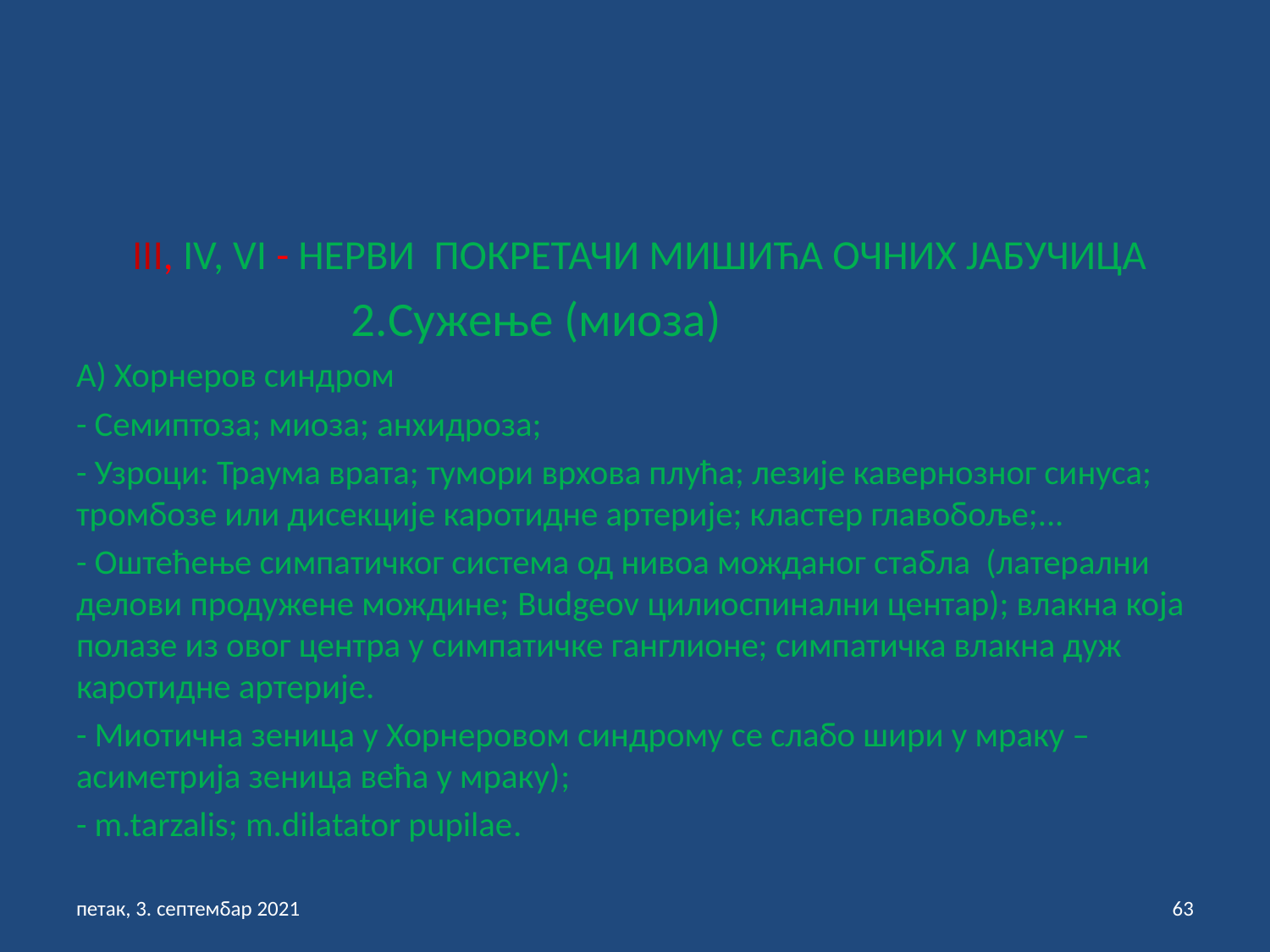

III, IV, VI - НЕРВИ  ПОКРЕТАЧИ МИШИЋА ОЧНИХ ЈАБУЧИЦА
                         2.Сужење (миоза)
А) Хорнеров синдром
- Семиптоза; миоза; анхидроза;
- Узроци: Траума врата; тумори врхова плућа; лезије кавернозног синуса; тромбозе или дисекције каротидне артерије; кластер главобоље;...
- Оштећење симпатичког система од нивоа можданог стабла  (латерални делови продужене мождине; Budgeov цилиоспинални центар); влакна која полазе из овог центра у симпатичке ганглионе; симпатичка влакна дуж каротидне артерије.
- Миотична зеница у Хорнеровом синдрому се слабо шири у мраку – асиметрија зеница већа у мраку);
- m.tarzalis; m.dilatator pupilae.
петак, 3. септембар 2021
63